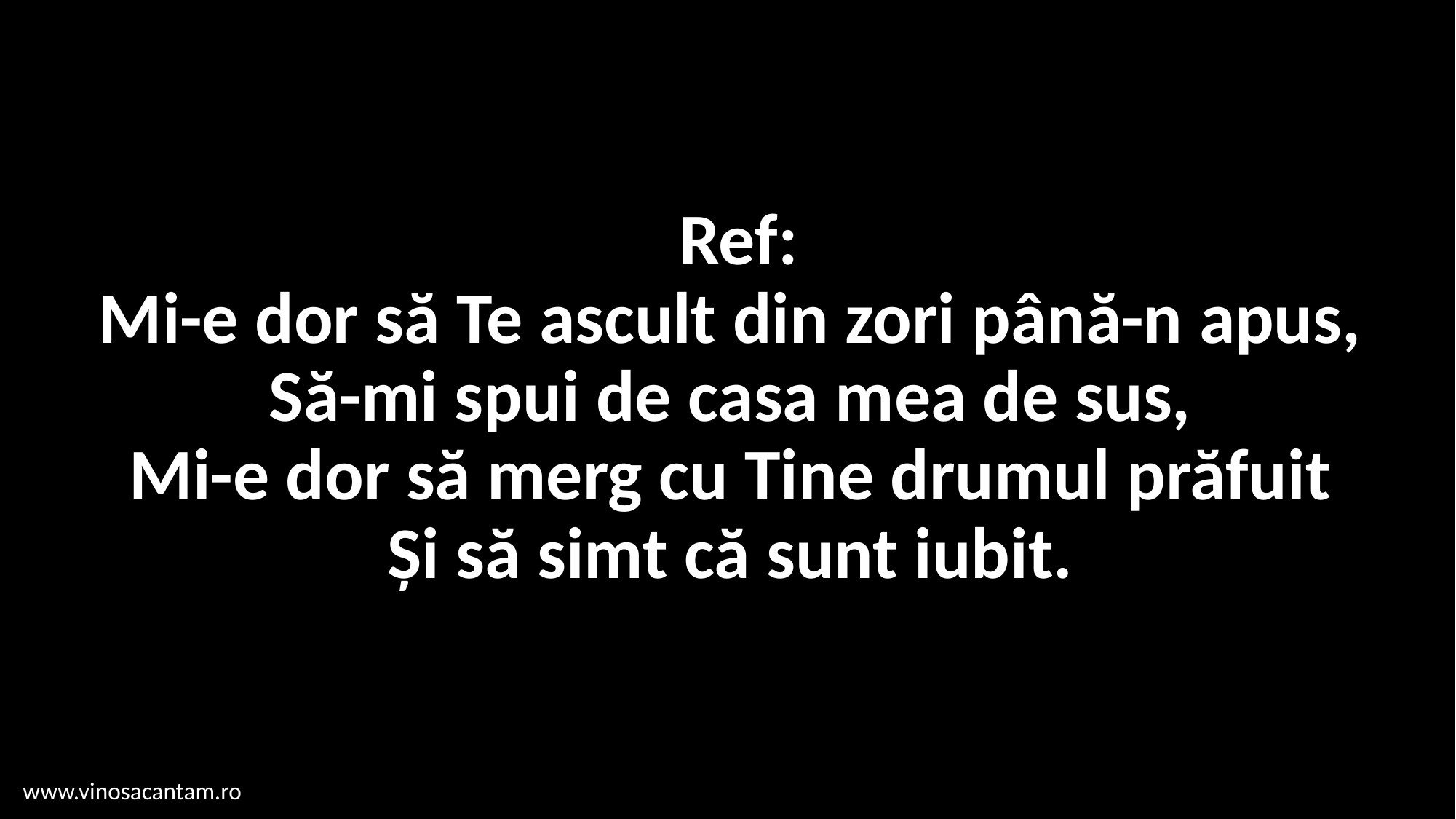

# Ref: Mi-e dor să Te ascult din zori până-n apus, Să-mi spui de casa mea de sus, Mi-e dor să merg cu Tine drumul prăfuit Și să simt că sunt iubit.
www.vinosacantam.ro